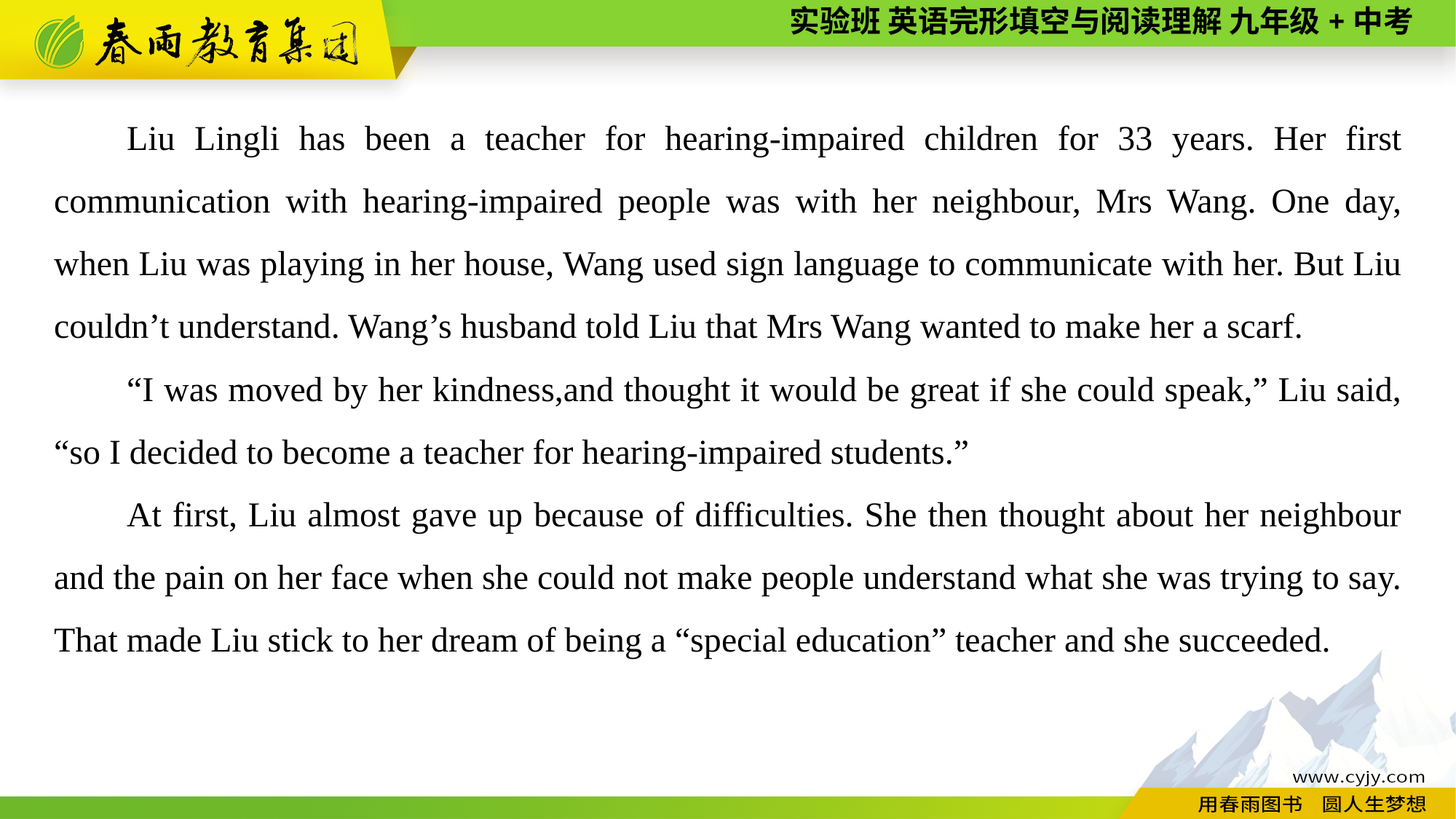

Liu Lingli has been a teacher for hearing-impaired children for 33 years. Her first communication with hearing-impaired people was with her neighbour, Mrs Wang. One day, when Liu was playing in her house, Wang used sign language to communicate with her. But Liu couldn’t understand. Wang’s husband told Liu that Mrs Wang wanted to make her a scarf.
“I was moved by her kindness,and thought it would be great if she could speak,” Liu said, “so I decided to become a teacher for hearing-impaired students.”
At first, Liu almost gave up because of difficulties. She then thought about her neighbour and the pain on her face when she could not make people understand what she was trying to say. That made Liu stick to her dream of being a “special education” teacher and she succeeded.